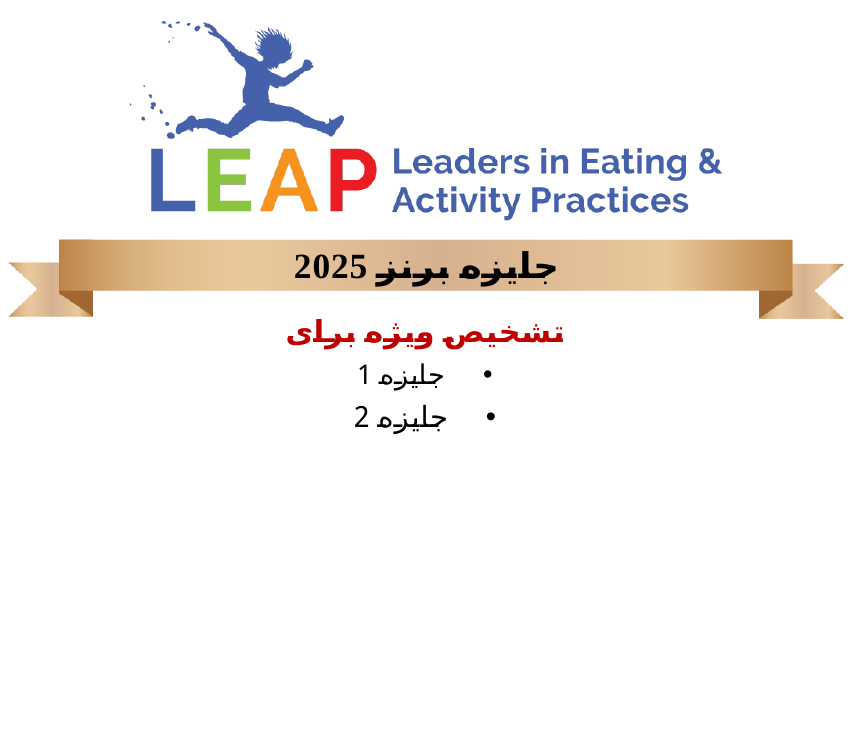

# جایزه برنز 2025
تشخیص ویژه برای
جایزه 1
جایزه 2